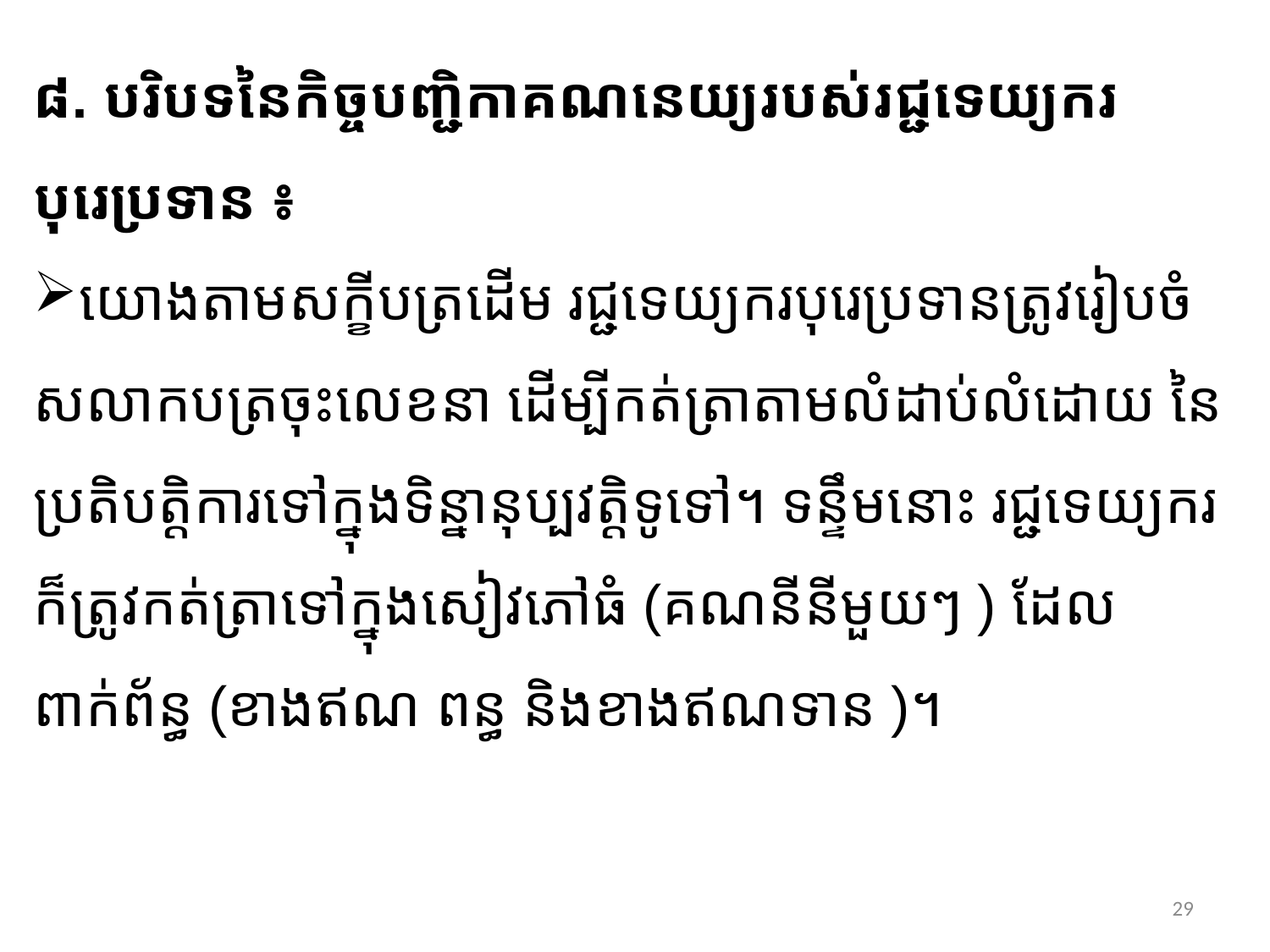

#
៨. បរិបទនៃកិច្ចបញ្ជិកាគណនេយ្យរបស់រជ្ជទេយ្យករបុរេប្រទាន ៖
យោងតាមសក្ខីបត្រដើម រជ្ជទេយ្យករបុរេប្រទានត្រូវរៀបចំសលាកបត្រចុះលេខនា​ ដើម្បីកត់ត្រាតាមលំដាប់លំដោយ នៃប្រតិបត្តិការទៅក្នុងទិន្នានុប្បវត្តិទូទៅ។ ទន្ទឹមនោះ រជ្ជទេយ្យករក៏ត្រូវកត់ត្រាទៅក្នុងសៀវភៅធំ (គណនីនីមួយៗ ) ដែលពាក់ព័ន្ធ (ខាងឥណ ពន្ធ និងខាងឥណទាន )។

29